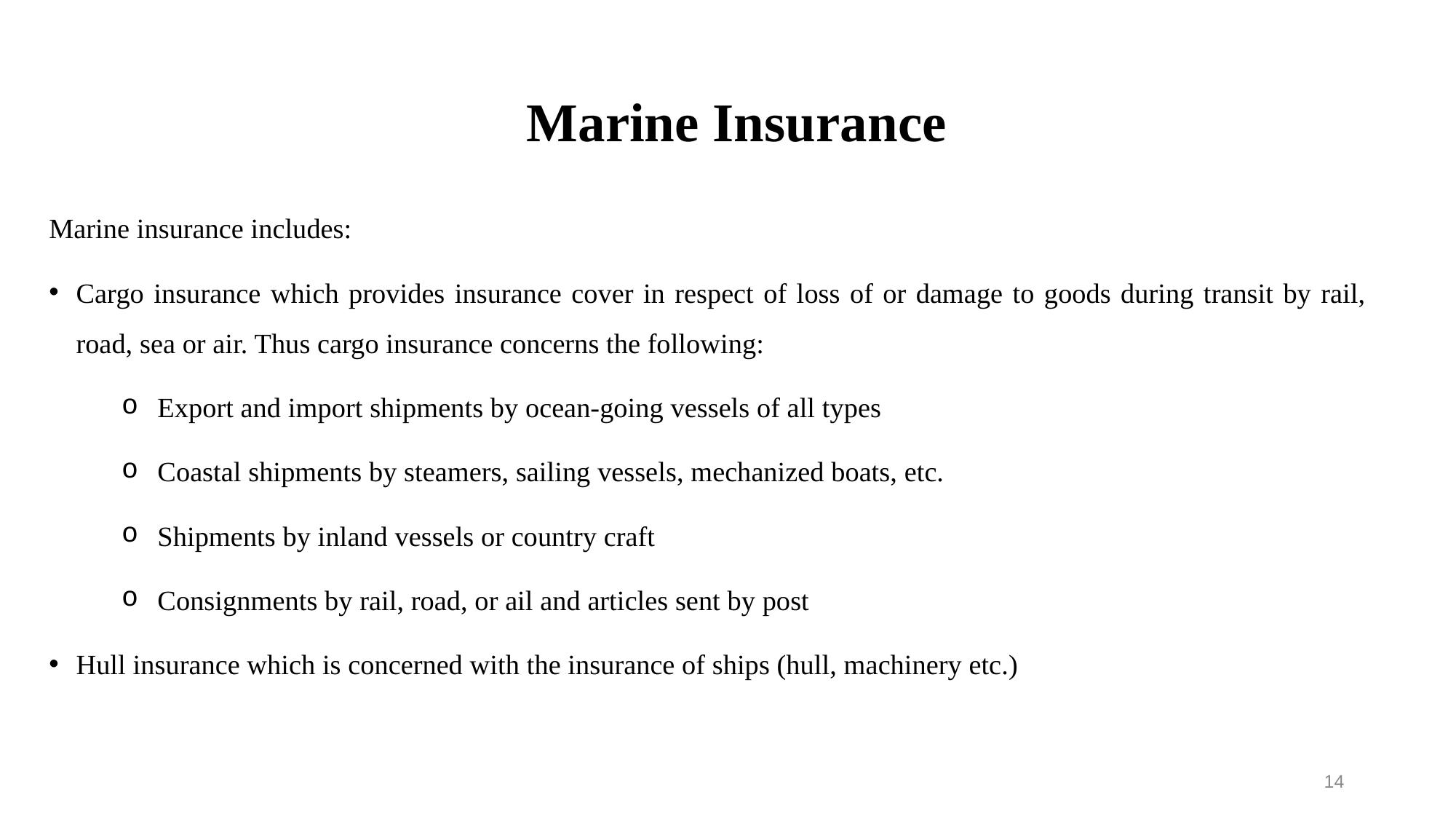

# Marine Insurance
Marine insurance includes:
Cargo insurance which provides insurance cover in respect of loss of or damage to goods during transit by rail, road, sea or air. Thus cargo insurance concerns the following:
Export and import shipments by ocean-going vessels of all types
Coastal shipments by steamers, sailing vessels, mechanized boats, etc.
Shipments by inland vessels or country craft
Consignments by rail, road, or ail and articles sent by post
Hull insurance which is concerned with the insurance of ships (hull, machinery etc.)

14